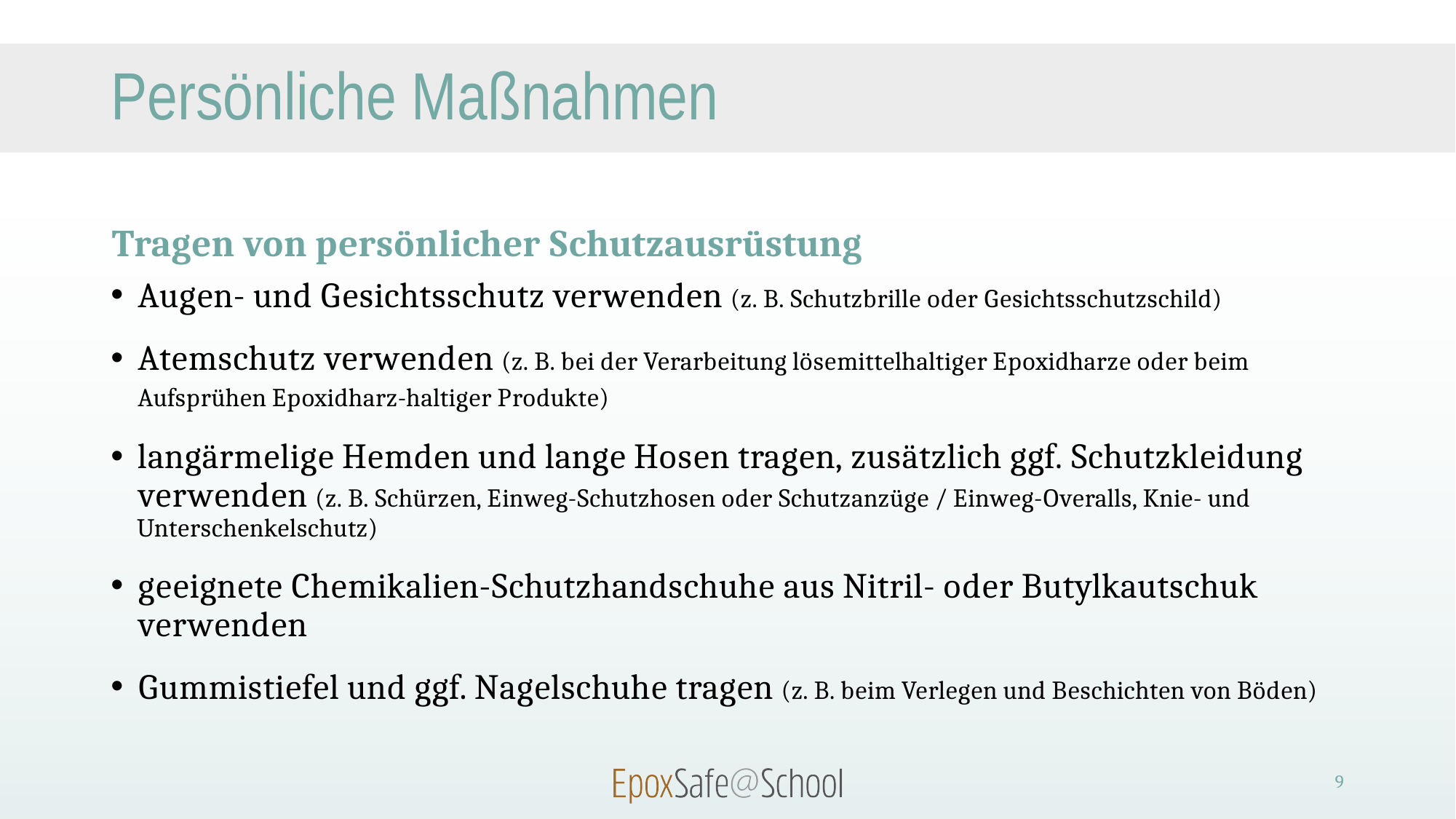

# Persönliche Maßnahmen
Tragen von persönlicher Schutzausrüstung
Augen- und Gesichtsschutz verwenden (z. B. Schutzbrille oder Gesichtsschutzschild)
Atemschutz verwenden (z. B. bei der Verarbeitung lösemittelhaltiger Epoxidharze oder beim Aufsprühen Epoxidharz-haltiger Produkte)
langärmelige Hemden und lange Hosen tragen, zusätzlich ggf. Schutzkleidung verwenden (z. B. Schürzen, Einweg-Schutzhosen oder Schutzanzüge / Einweg-Overalls, Knie- und Unterschenkelschutz)
geeignete Chemikalien-Schutzhandschuhe aus Nitril- oder Butylkautschuk verwenden
Gummistiefel und ggf. Nagelschuhe tragen (z. B. beim Verlegen und Beschichten von Böden)

9